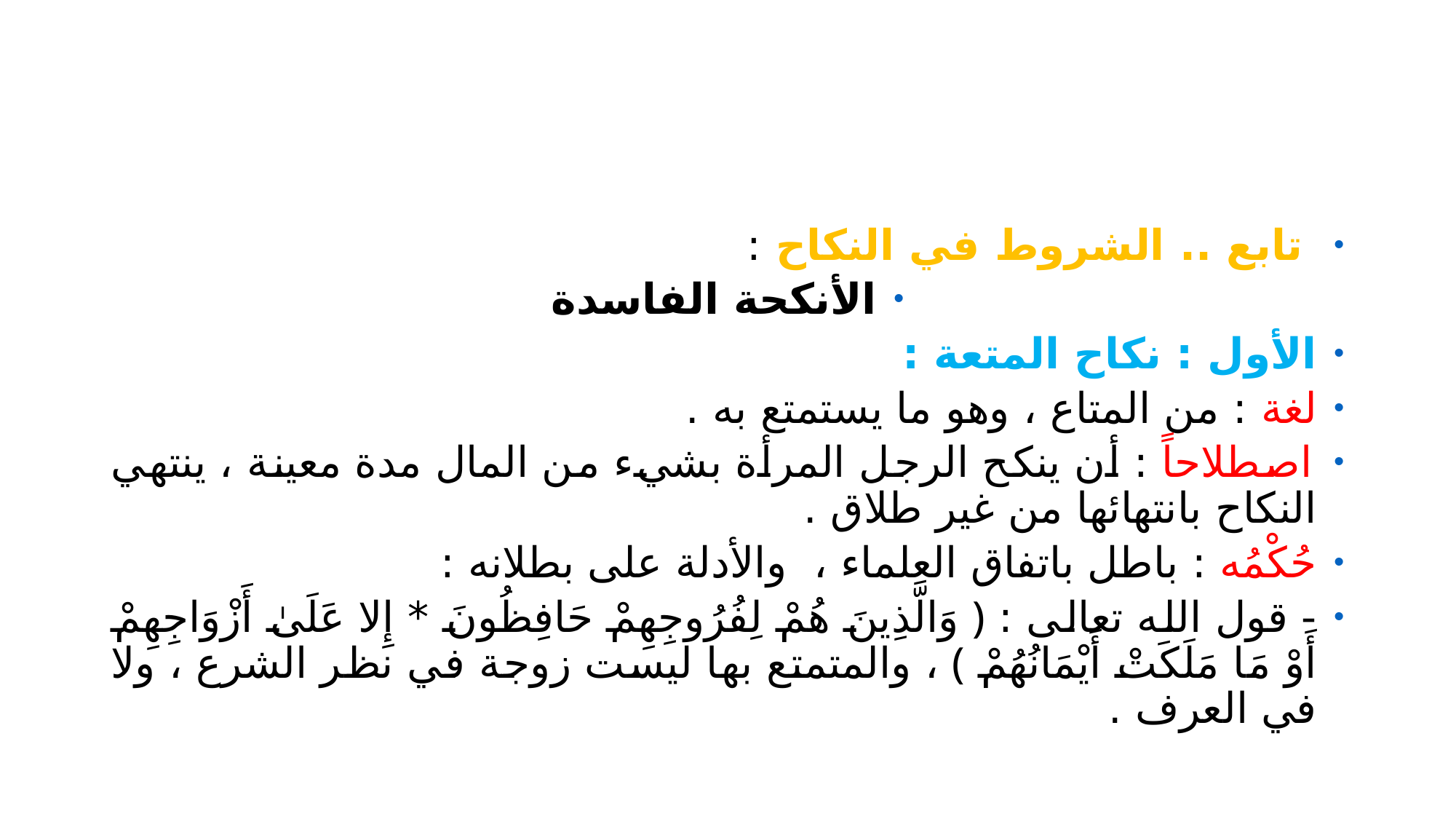

#
تابع .. الشروط في النكاح :
الأنكحة الفاسدة
الأول : نكاح المتعة :
لغة : من المتاع ، وهو ما يستمتع به .
اصطلاحاً : أن ينكح الرجل المرأة بشيء من المال مدة معينة ، ينتهي النكاح بانتهائها من غير طلاق .
حُكْمُه : باطل باتفاق العلماء ،  والأدلة على بطلانه :
- قول الله تعالى : ﴿ وَالَّذِينَ هُمْ لِفُرُوجِهِمْ حَافِظُونَ * إِلا عَلَىٰ أَزْوَاجِهِمْ أَوْ مَا مَلَكَتْ أَيْمَانُهُمْ ﴾ ، والمتمتع بها ليست زوجة في نظر الشرع ، ولا في العرف .